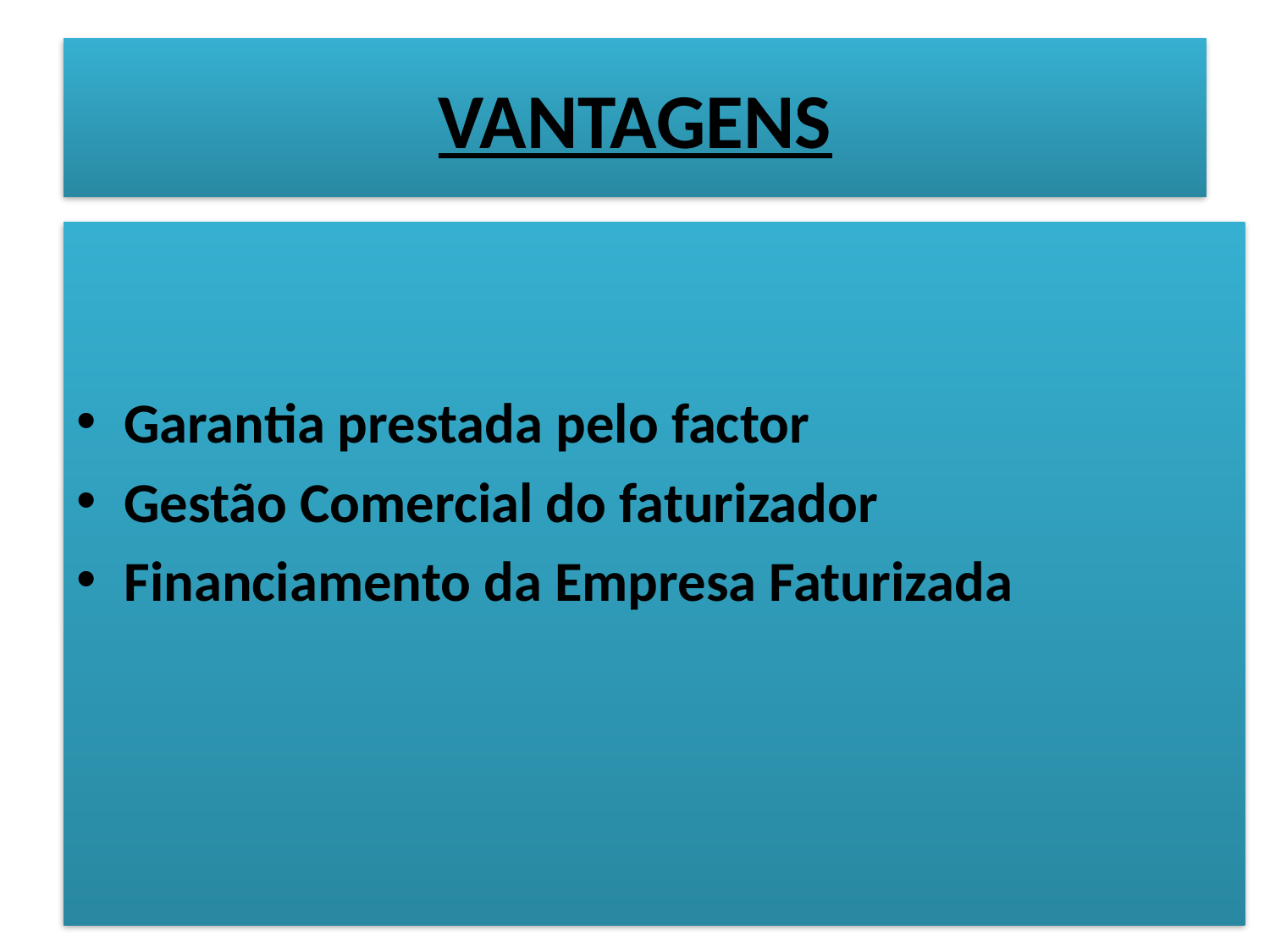

# VANTAGENS

Garantia prestada pelo factor
Gestão Comercial do faturizador
Financiamento da Empresa Faturizada